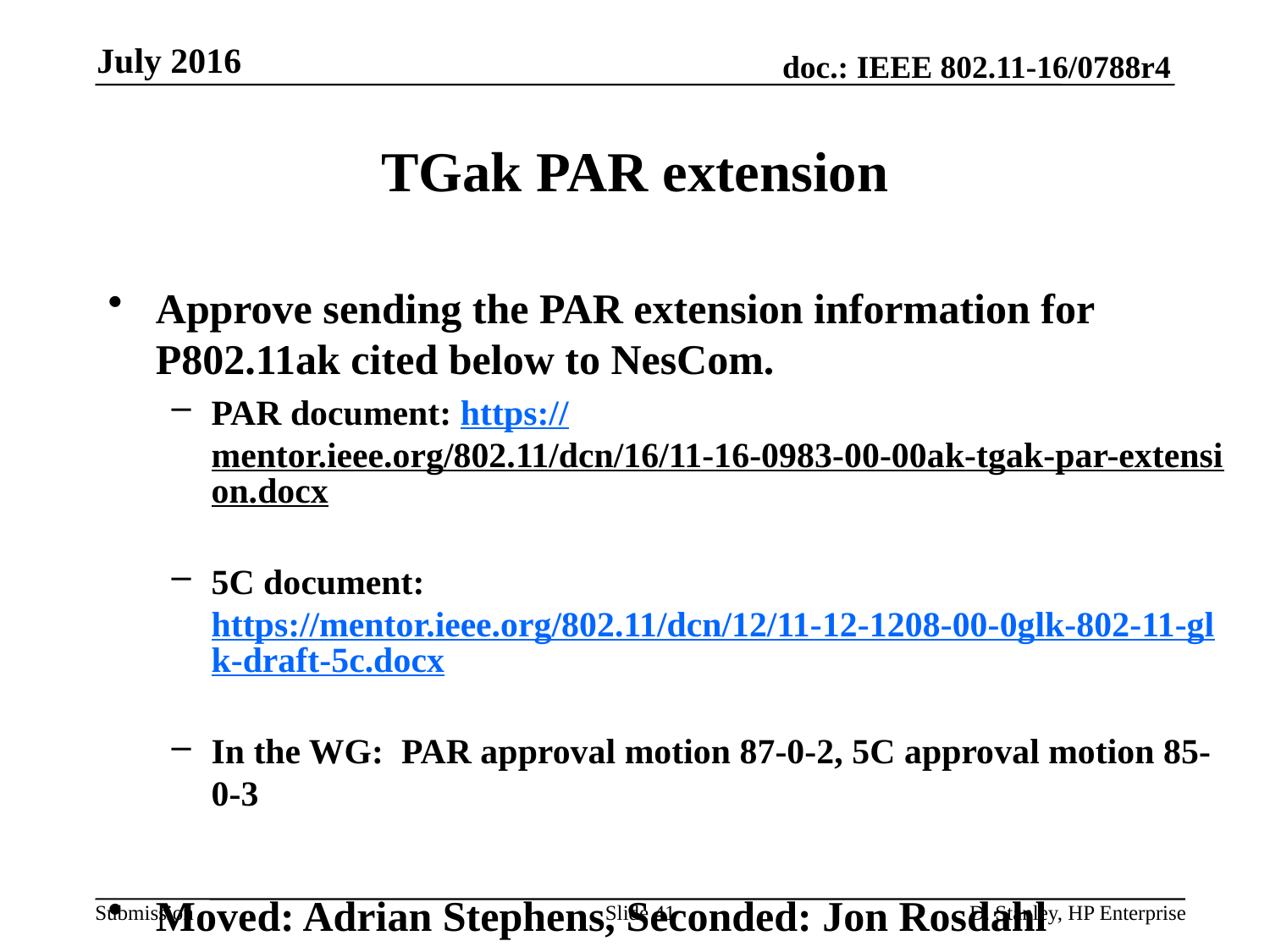

July 2016
# TGak PAR extension
Approve sending the PAR extension information for P802.11ak cited below to NesCom.
PAR document: https://mentor.ieee.org/802.11/dcn/16/11-16-0983-00-00ak-tgak-par-extension.docx
5C document: https://mentor.ieee.org/802.11/dcn/12/11-12-1208-00-0glk-802-11-glk-draft-5c.docx
In the WG:  PAR approval motion 87-0-2, 5C approval motion 85-0-3

Moved: Adrian Stephens, Seconded: Jon Rosdahl
Result:

Slide 41
D. Stanley, HP Enterprise